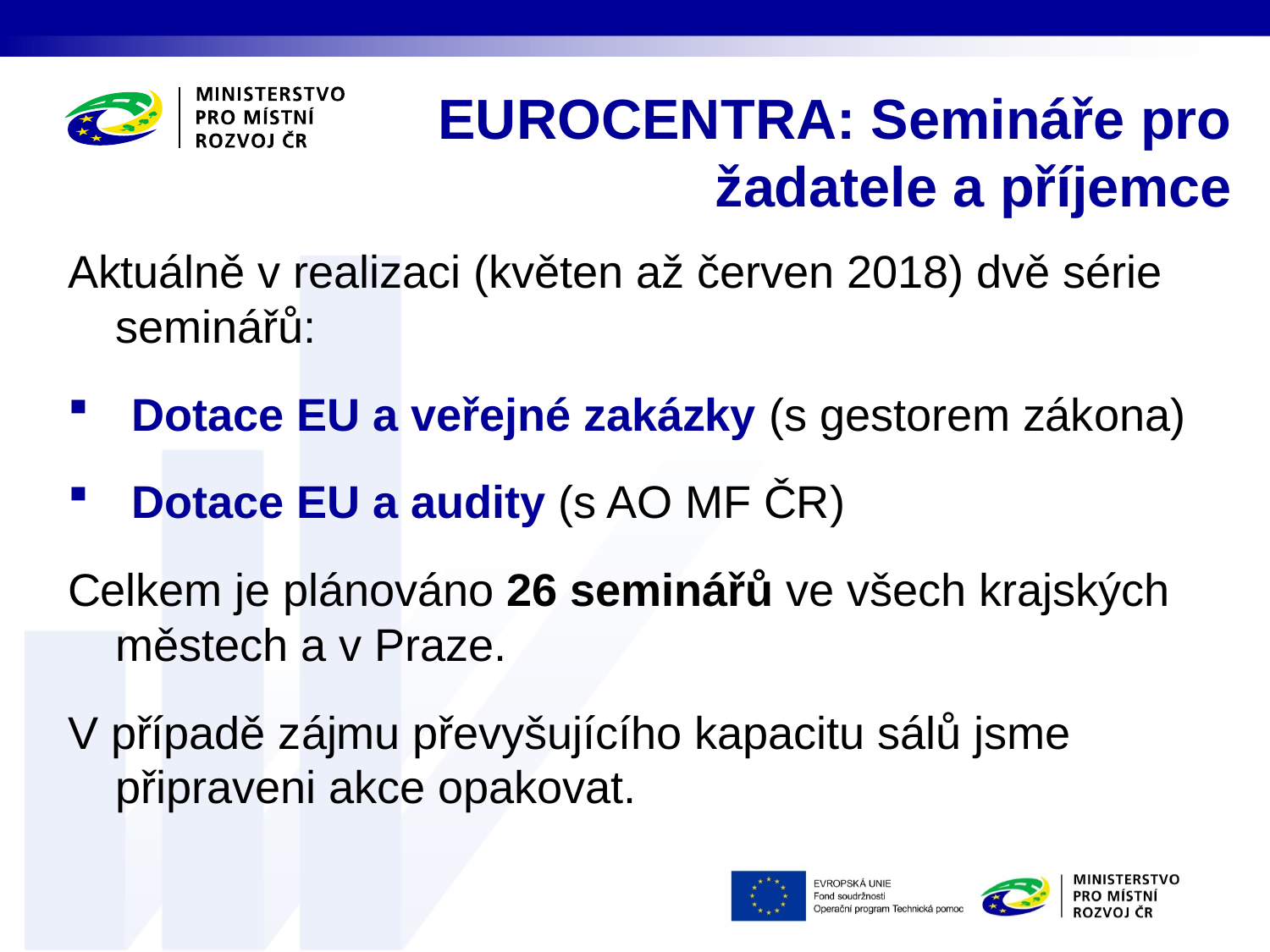

EUROCENTRA: Semináře pro žadatele a příjemce
Aktuálně v realizaci (květen až červen 2018) dvě série seminářů:
Dotace EU a veřejné zakázky (s gestorem zákona)
Dotace EU a audity (s AO MF ČR)
Celkem je plánováno 26 seminářů ve všech krajských městech a v Praze.
V případě zájmu převyšujícího kapacitu sálů jsme připraveni akce opakovat.